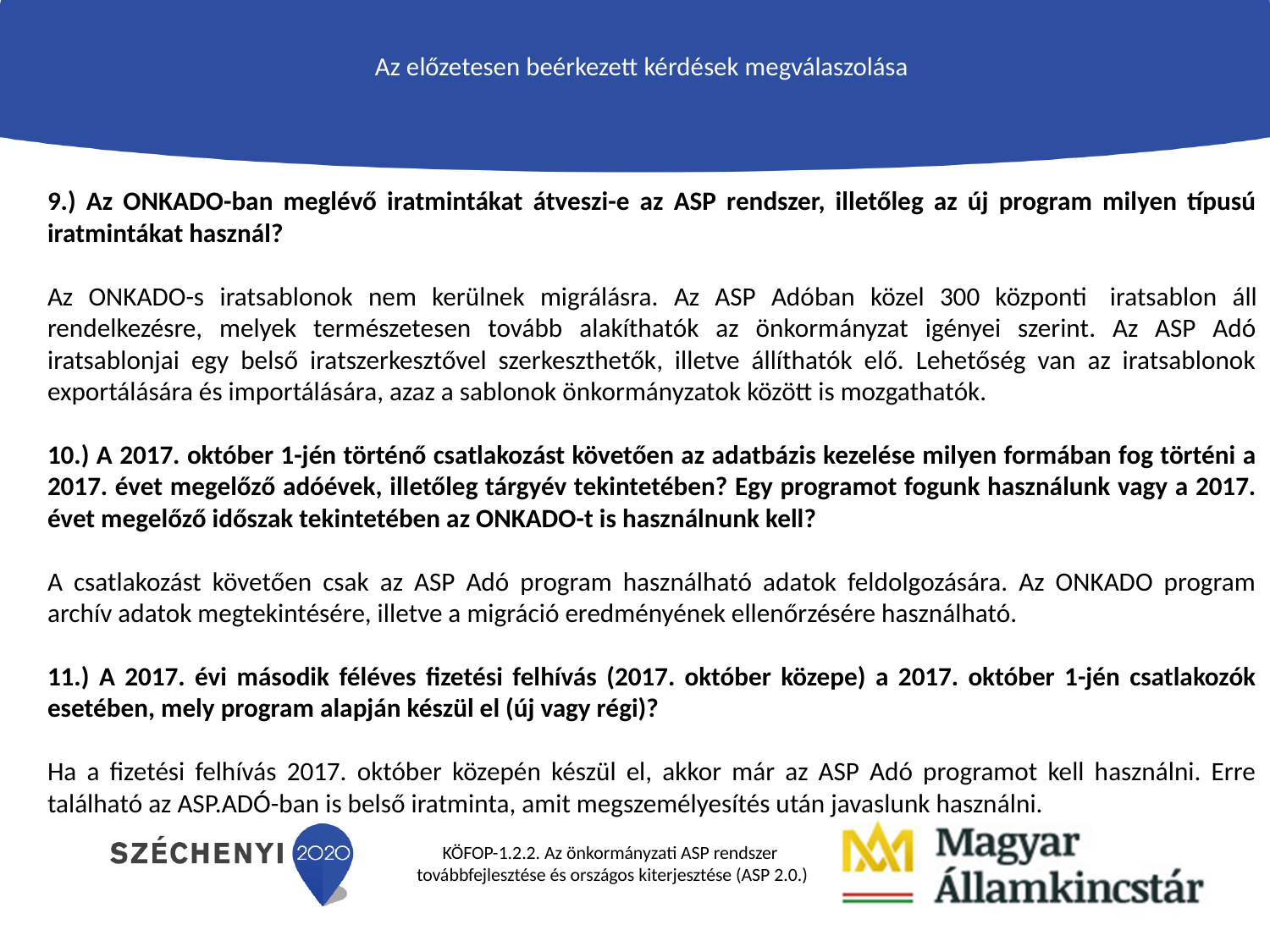

# Az előzetesen beérkezett kérdések megválaszolása
9.) Az ONKADO-ban meglévő iratmintákat átveszi-e az ASP rendszer, illetőleg az új program milyen típusú iratmintákat használ?

Az ONKADO-s iratsablonok nem kerülnek migrálásra. Az ASP Adóban közel 300 központi  iratsablon áll rendelkezésre, melyek természetesen tovább alakíthatók az önkormányzat igényei szerint. Az ASP Adó iratsablonjai egy belső iratszerkesztővel szerkeszthetők, illetve állíthatók elő. Lehetőség van az iratsablonok exportálására és importálására, azaz a sablonok önkormányzatok között is mozgathatók.

10.) A 2017. október 1-jén történő csatlakozást követően az adatbázis kezelése milyen formában fog történi a 2017. évet megelőző adóévek, illetőleg tárgyév tekintetében? Egy programot fogunk használunk vagy a 2017. évet megelőző időszak tekintetében az ONKADO-t is használnunk kell?

A csatlakozást követően csak az ASP Adó program használható adatok feldolgozására. Az ONKADO program archív adatok megtekintésére, illetve a migráció eredményének ellenőrzésére használható.

11.) A 2017. évi második féléves fizetési felhívás (2017. október közepe) a 2017. október 1-jén csatlakozók esetében, mely program alapján készül el (új vagy régi)?

Ha a fizetési felhívás 2017. október közepén készül el, akkor már az ASP Adó programot kell használni. Erre található az ASP.ADÓ-ban is belső iratminta, amit megszemélyesítés után javaslunk használni.